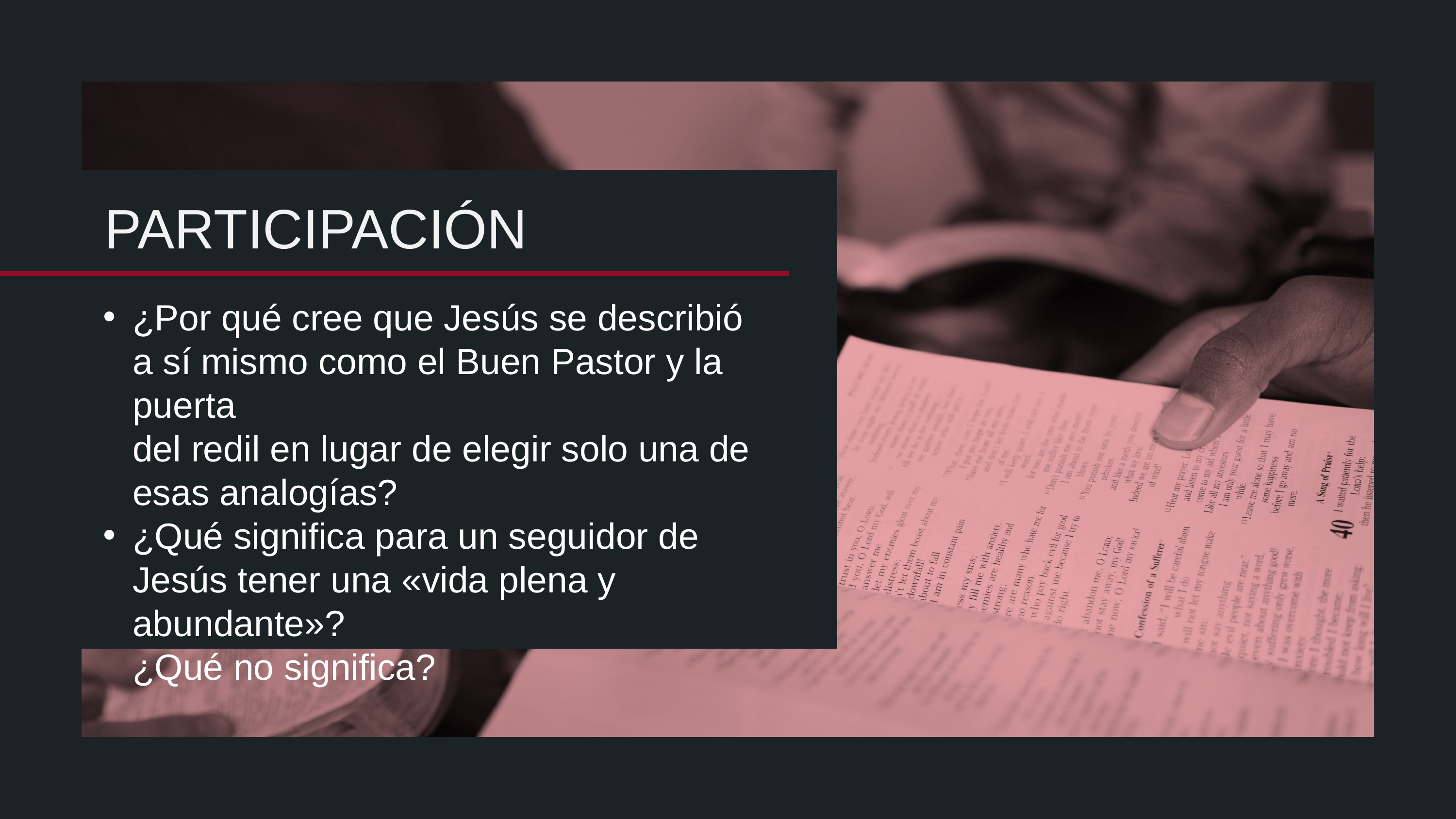

¿Por qué cree que Jesús se describió a sí mismo como el Buen Pastor y la puerta
del redil en lugar de elegir solo una de esas analogías?
¿Qué significa para un seguidor de Jesús tener una «vida plena y abundante»?
¿Qué no significa?